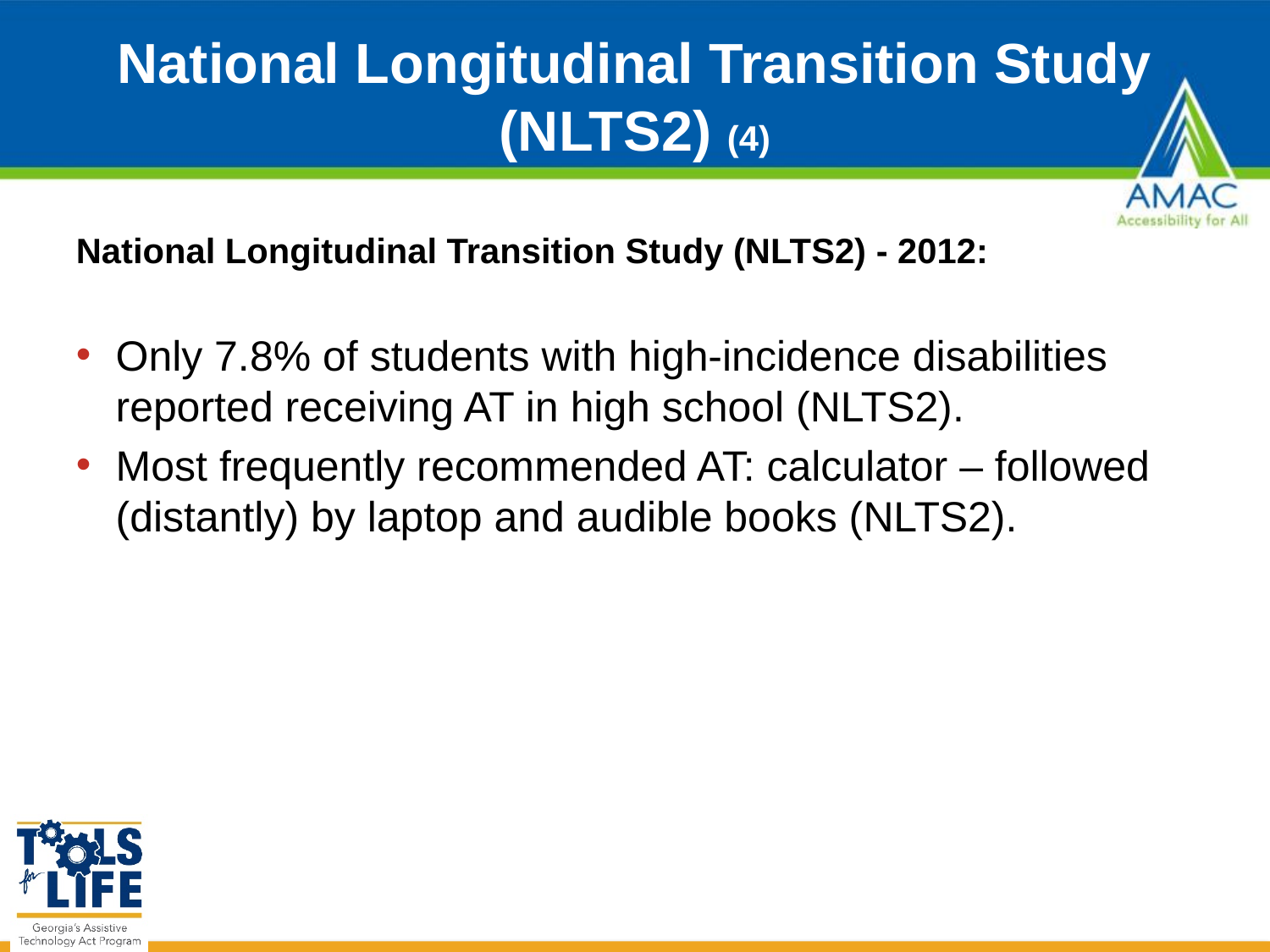

# National Longitudinal Transition Study (NLTS2) (4)
National Longitudinal Transition Study (NLTS2) - 2012:

Only 7.8% of students with high-incidence disabilities reported receiving AT in high school (NLTS2).
Most frequently recommended AT: calculator – followed (distantly) by laptop and audible books (NLTS2).